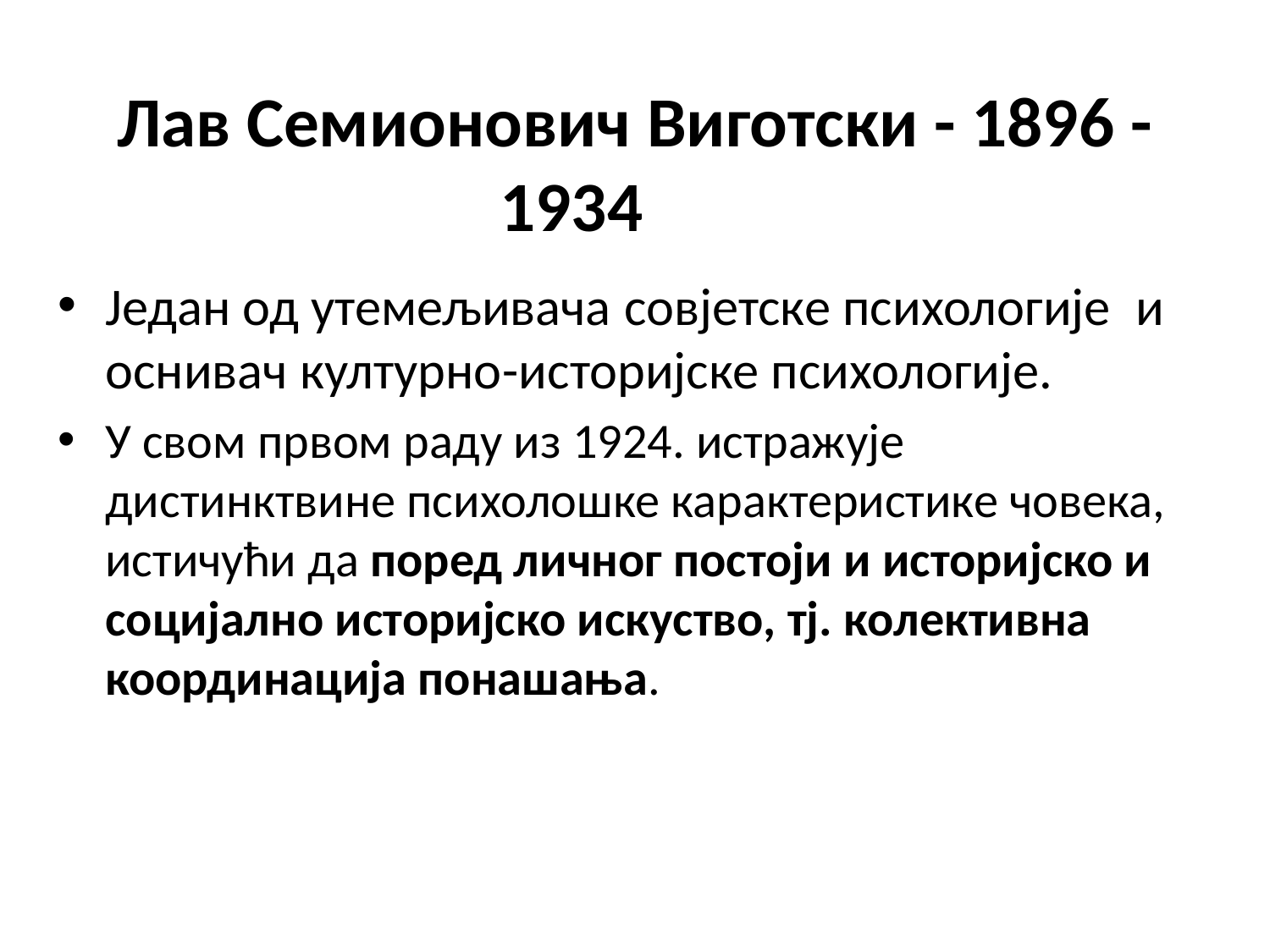

# Лав Семионович Виготски - 1896 - 1934
Један од утемељивача совјетске психологије  и оснивач културно-историјске психологије.
У свом првом раду из 1924. истражује дистинктвине психолошке карактеристике човека, истичући да поред личног постоји и историјско и социјално историјско искуство, тј. колективна координација понашања.